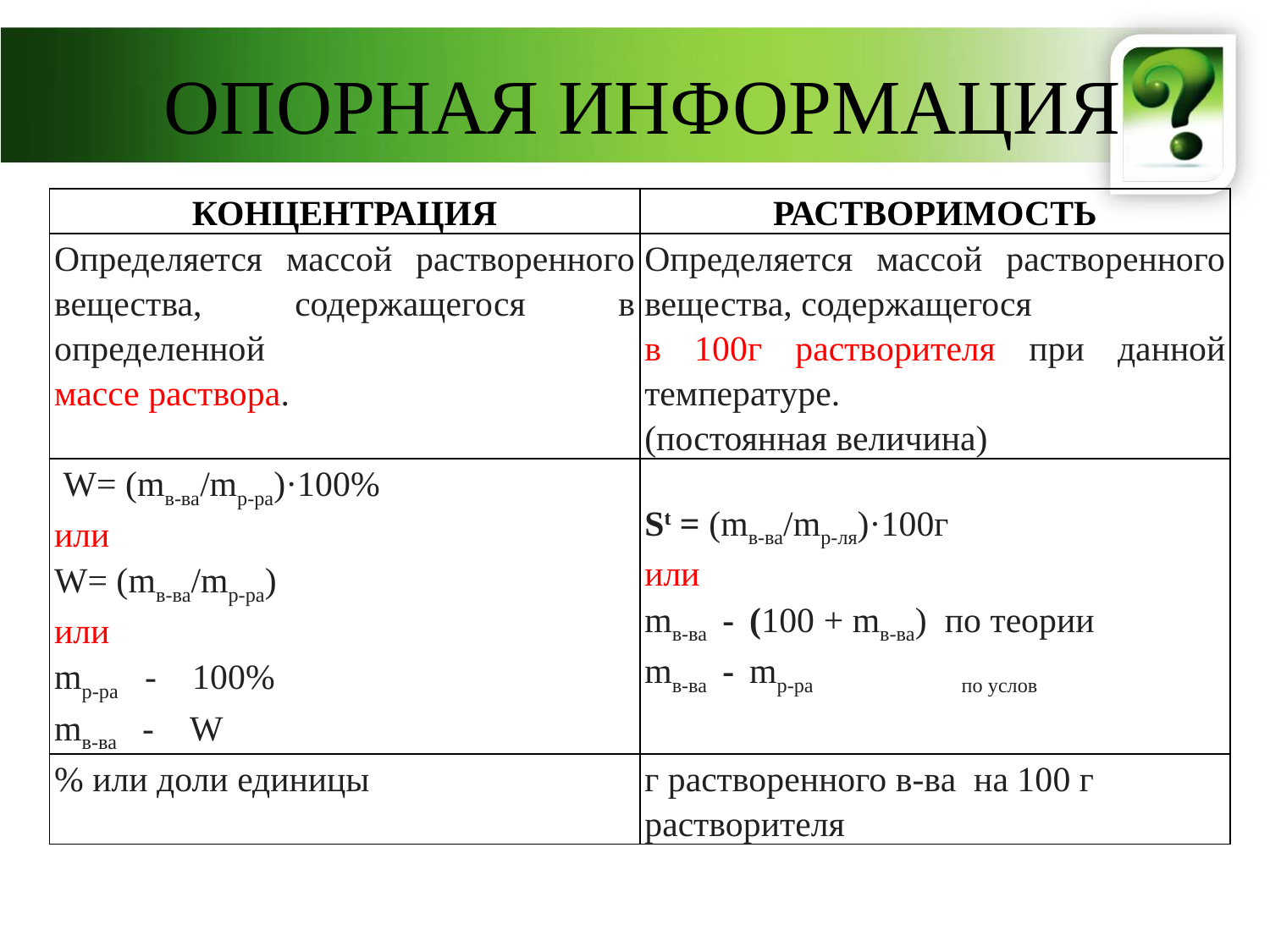

# ОПОРНАЯ ИНФОРМАЦИЯ

| КОНЦЕНТРАЦИЯ | РАСТВОРИМОСТЬ |
| --- | --- |
| Определяется массой растворенного вещества, содержащегося в определенной массе раствора. | Определяется массой растворенного вещества, содержащегося в 100г растворителя при данной температуре. (постоянная величина) |
| W= (mв-ва/mр-ра)·100% или W= (mв-ва/mр-ра) или mр-ра - 100% mв-ва - W | St = (mв-ва/mр-ля)·100г или mв-ва - (100 + mв-ва) по теории mв-ва - mр-ра по услов |
| % или доли единицы | г растворенного в-ва на 100 г растворителя |